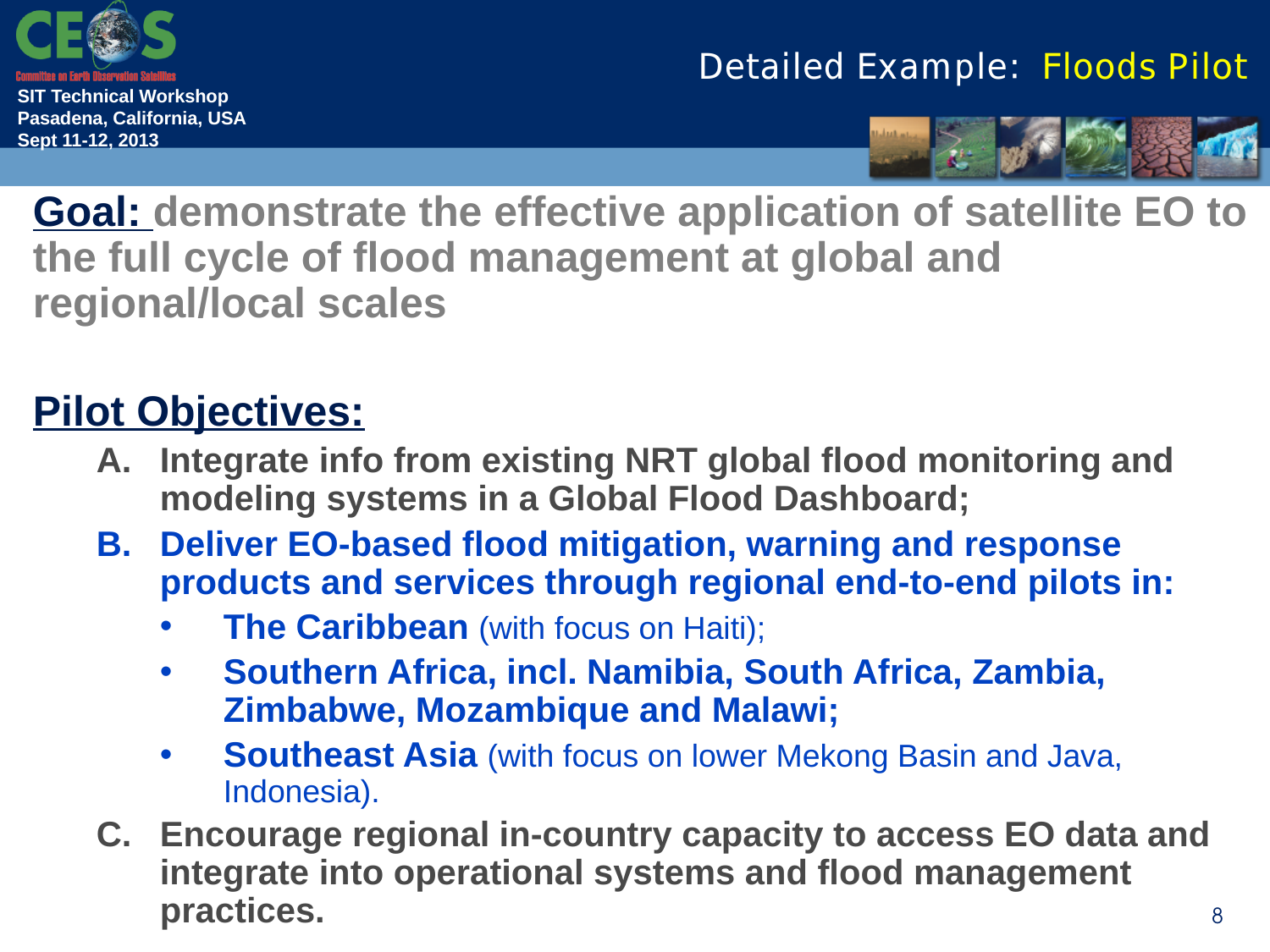

Detailed Example:  Floods Pilot
Goal: demonstrate the effective application of satellite EO to the full cycle of flood management at global and regional/local scales

Pilot Objectives:
Integrate info from existing NRT global flood monitoring and modeling systems in a Global Flood Dashboard;
Deliver EO-based flood mitigation, warning and response products and services through regional end-to-end pilots in:
The Caribbean (with focus on Haiti);
Southern Africa, incl. Namibia, South Africa, Zambia, Zimbabwe, Mozambique and Malawi;
Southeast Asia (with focus on lower Mekong Basin and Java, Indonesia).
Encourage regional in-country capacity to access EO data and integrate into operational systems and flood management practices.

8